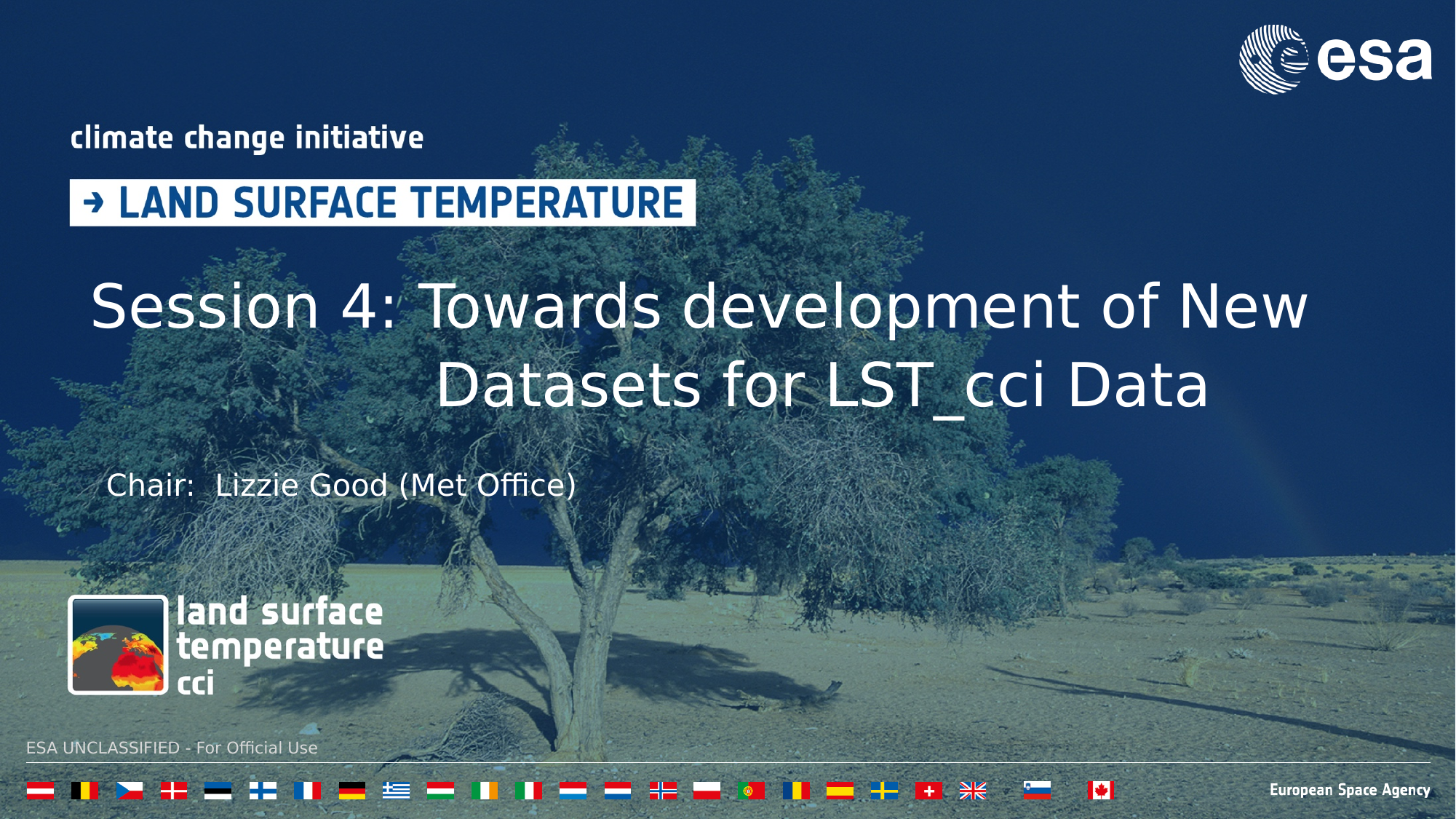

# Session 4: Towards development of New
Datasets for LST_cci Data
Chair:  Lizzie Good (Met Office)